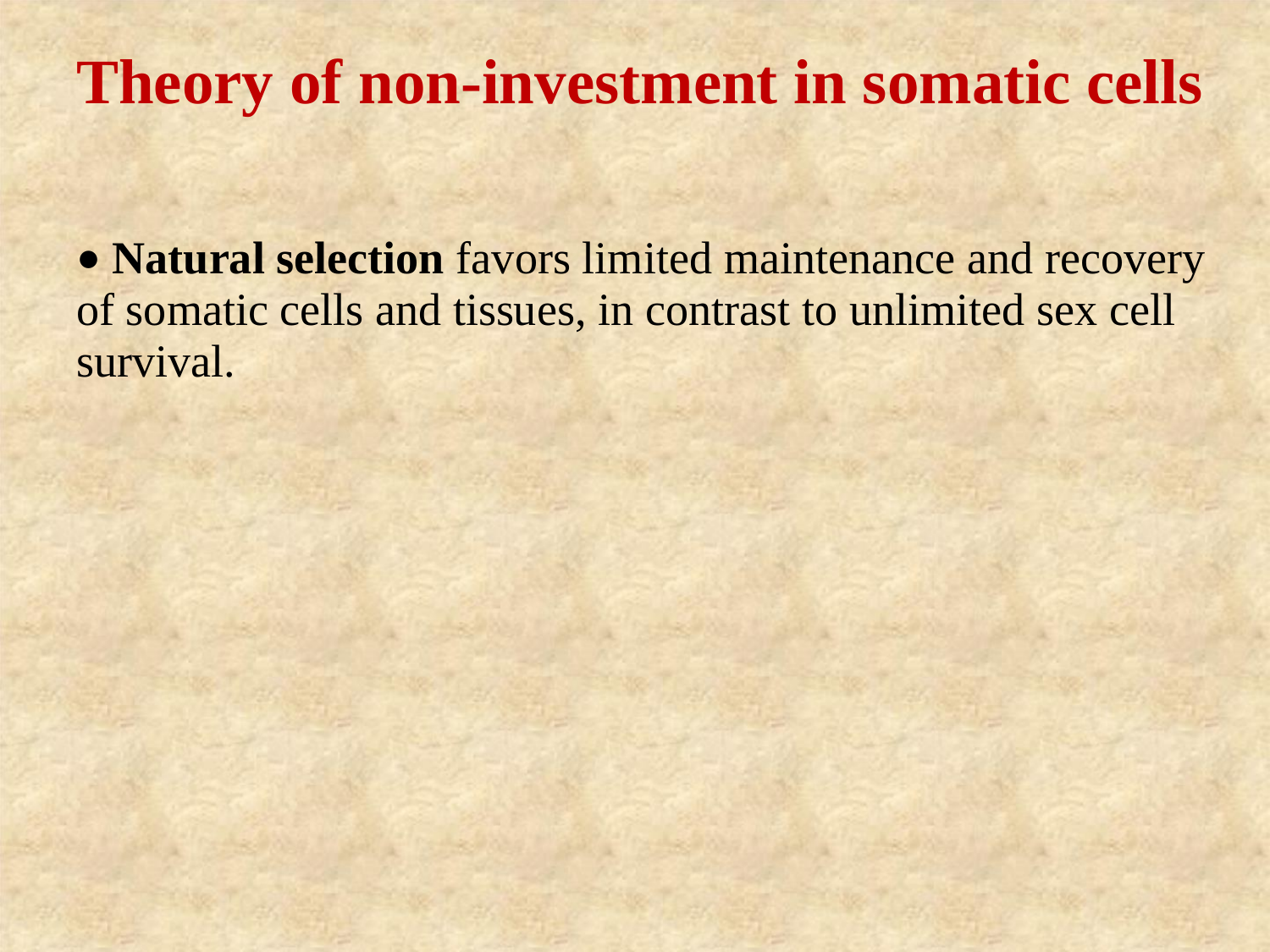

Theory of non-investment in somatic cells
• Natural selection favors limited maintenance and recovery of somatic cells and tissues, in contrast to unlimited sex cell survival.